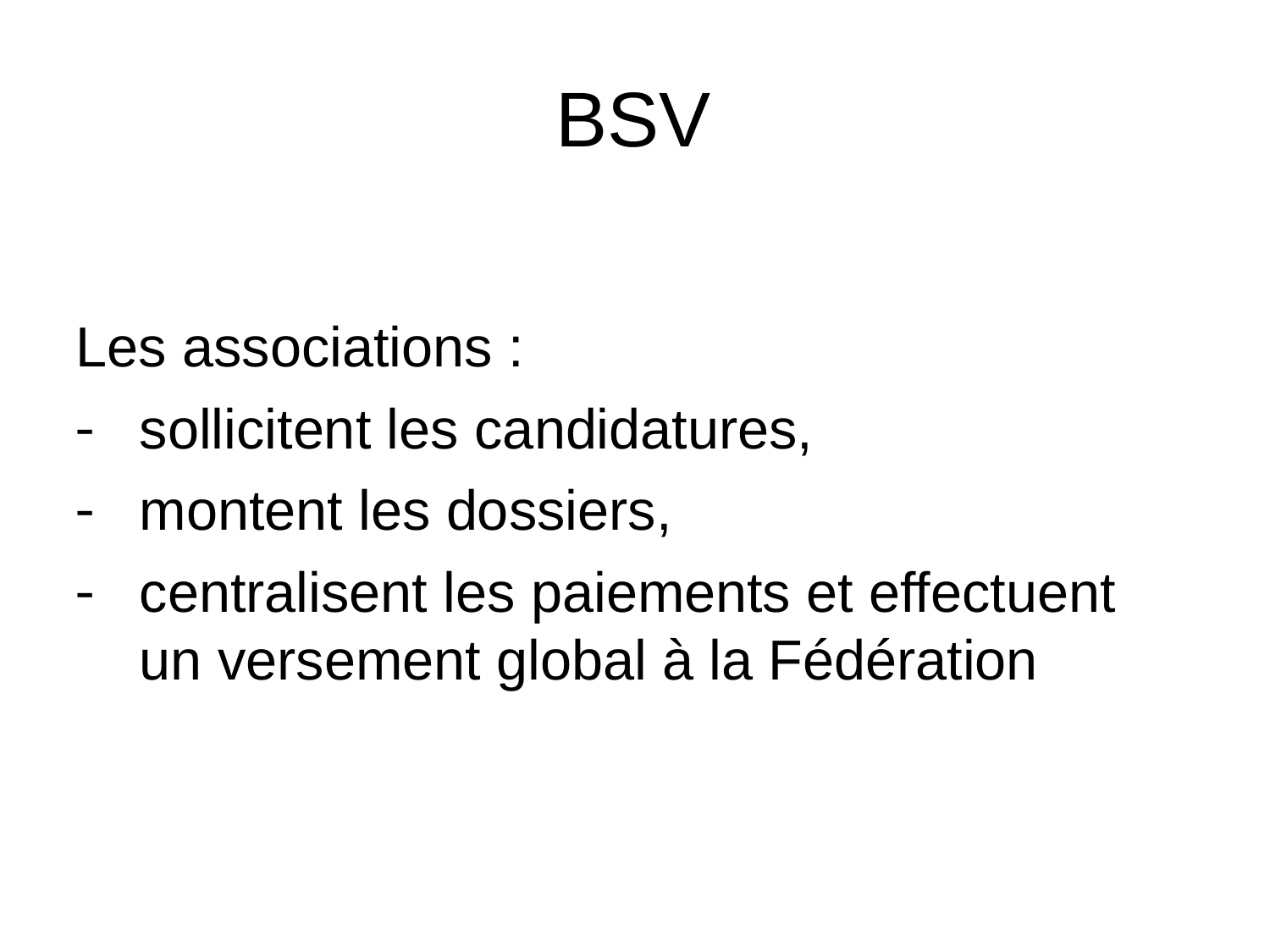

# BSV

Les associations :
sollicitent les candidatures,
montent les dossiers,
centralisent les paiements et effectuent un versement global à la Fédération